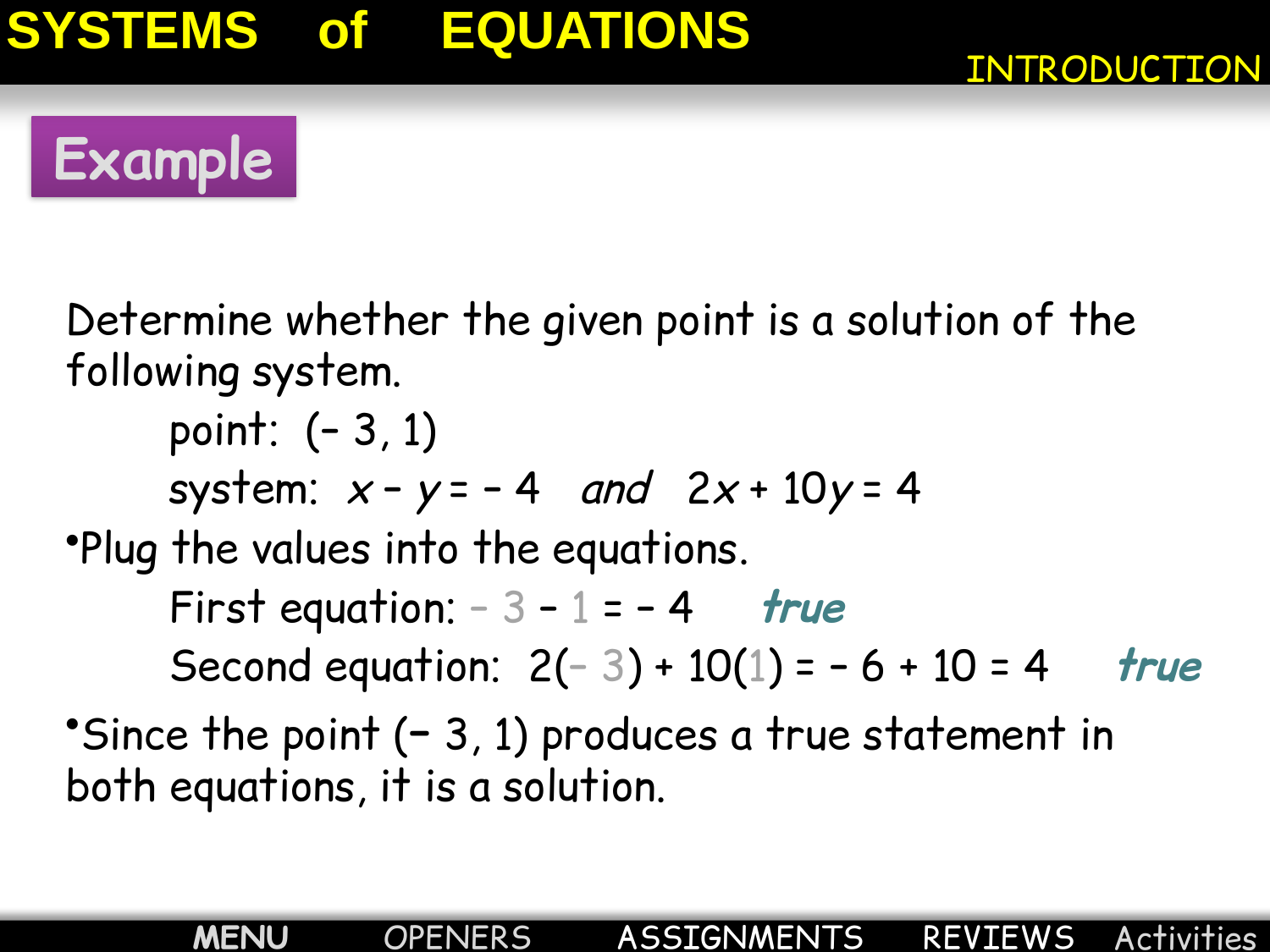

SYSTEMS    of     EQUATIONS
INTRODUCTION
Example
Determine whether the given point is a solution of the following system.
	point:  (– 3, 1)
	system:  x – y = – 4   and   2x + 10y = 4
Plug the values into the equations.
	First equation: – 3 – 1 = – 4     true
	Second equation:  2(– 3) + 10(1) = – 6 + 10 = 4     true
Since the point (– 3, 1) produces a true statement in both equations, it is a solution.
MENU
OPENERS
ASSIGNMENTS
REVIEWS
Activities